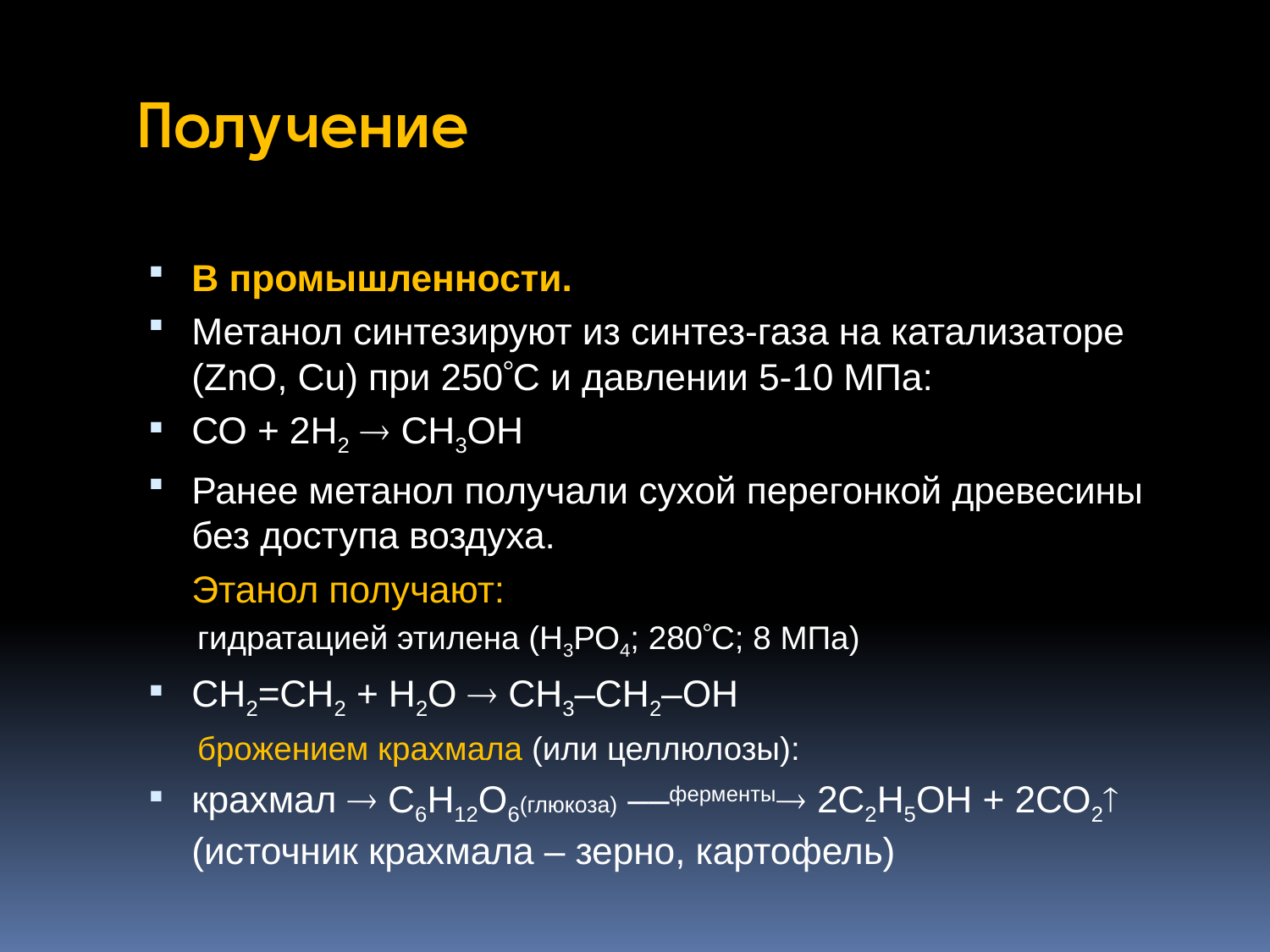

# Получение
В промышленности.
Метанол синтезируют из синтез-газа на катализаторе (ZnO, Сu) при 250°C и давлении 5-10 МПа:
СО + 2Н2 → СН3ОН
Ранее метанол получали сухой перегонкой древесины без доступа воздуха.
 	Этанол получают:
гидратацией этилена (Н3РО4; 280°C; 8 МПа)
СН2=СН2 + Н2О → СН3–СН2–ОН
брожением крахмала (или целлюлозы):
крахмал → С6Н12О6(глюкоза) ––ферменты→ 2С2Н5ОН + 2СО2↑
(источник крахмала – зерно, картофель)